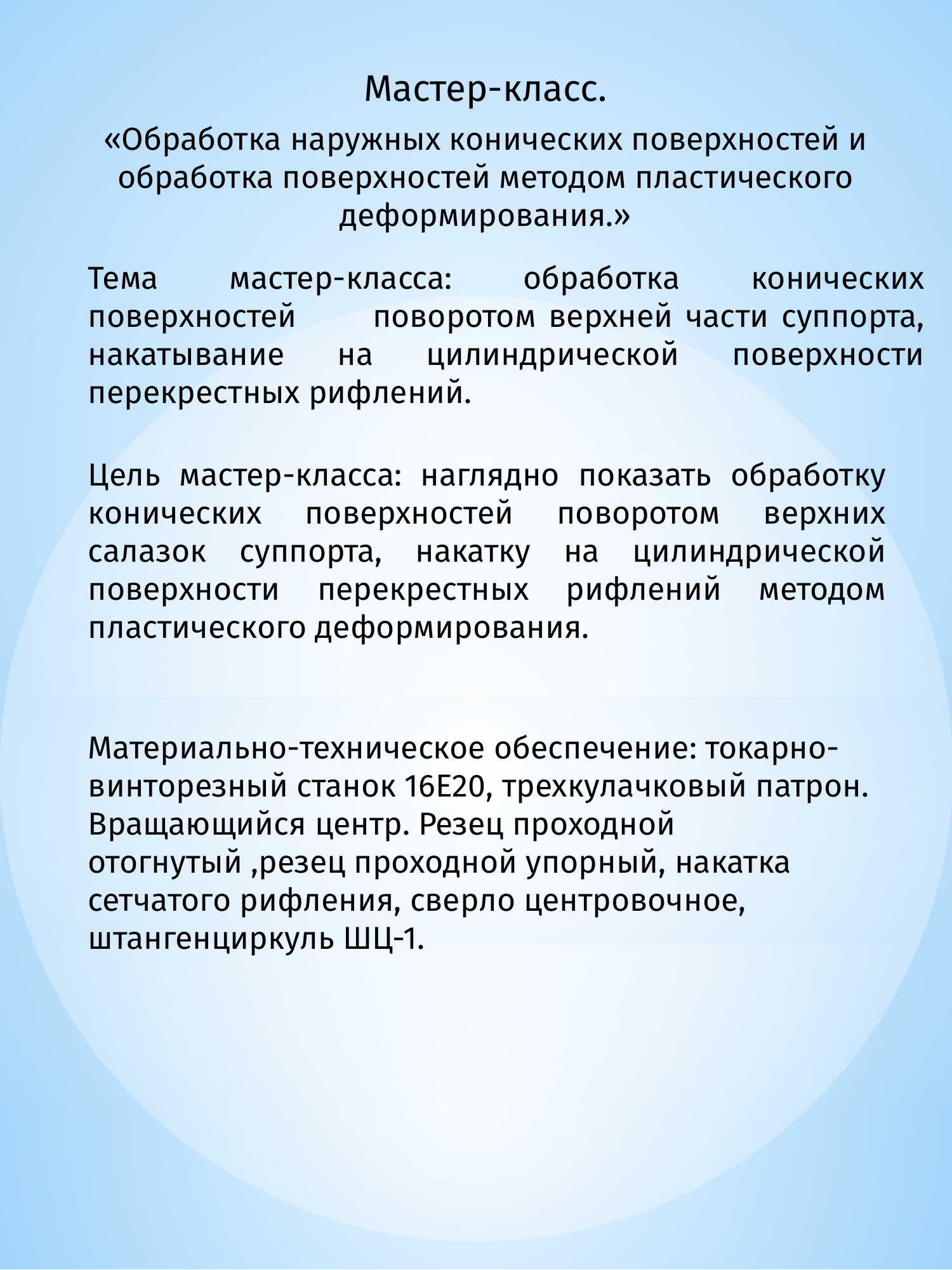

Мастер-класс.
«Обработка наружных конических поверхностей и обработка поверхностей методом пластического деформирования.»
Тема мастер-класса: обработка конических поверхностей      поворотом верхней части суппорта, накатывание на цилиндрической поверхности перекрестных рифлений.
Цель мастер-класса: наглядно показать обработку конических поверхностей поворотом верхних салазок суппорта, накатку на цилиндрической поверхности перекрестных рифлений методом пластического деформирования.
Материально-техническое обеспечение: токарно-винторезный станок 16Е20, трехкулачковый патрон. Вращающийся центр. Резец проходной отогнутый ,резец проходной упорный, накатка сетчатого рифления, сверло центровочное, штангенциркуль ШЦ-1.